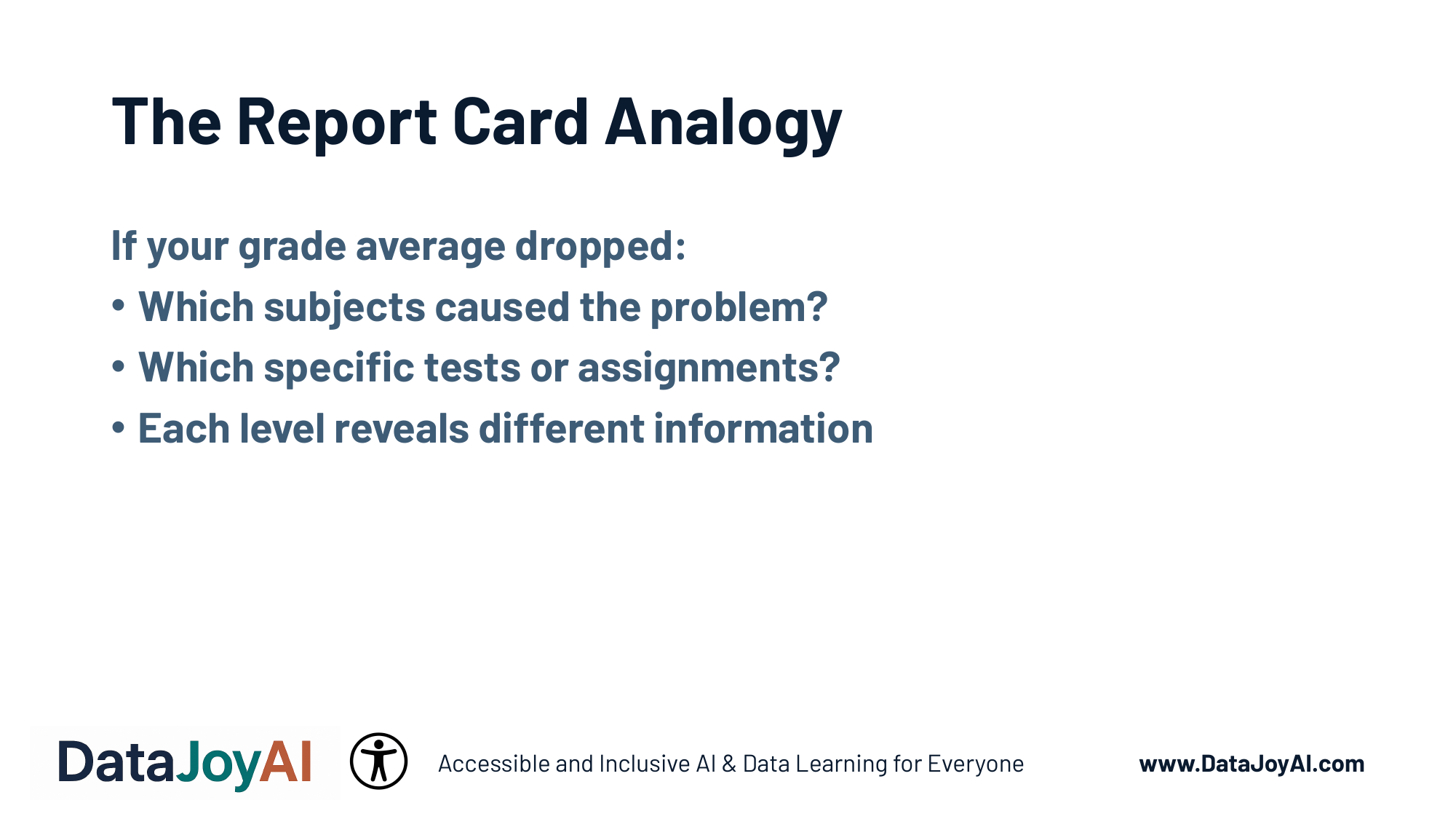

# The Report Card Analogy
If your grade average dropped:
Which subjects caused the problem?
Which specific tests or assignments?
Each level reveals different information